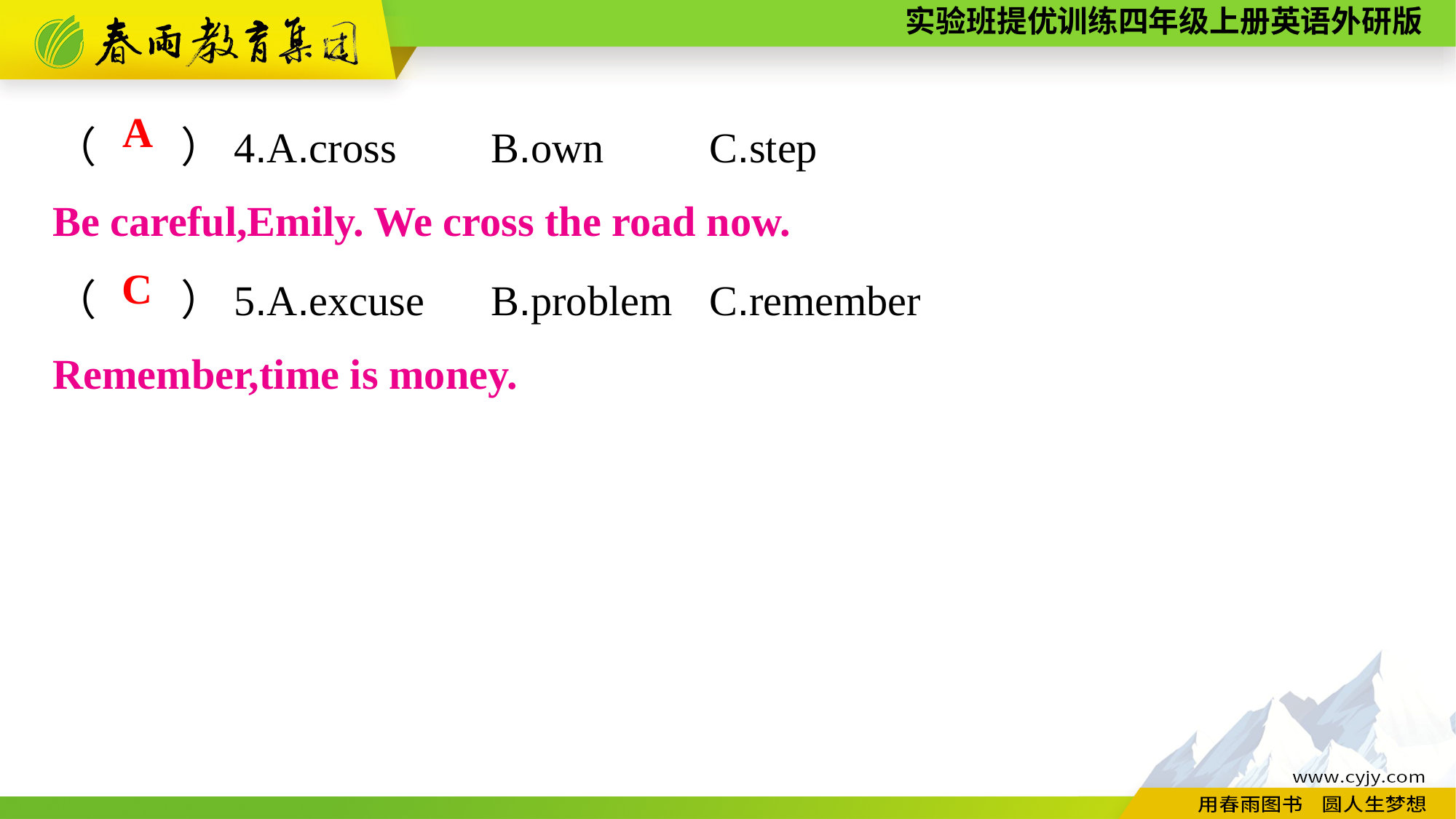

（　　）4.A.cross	B.own	C.step

（　　）5.A.excuse	B.problem	C.remember
 A
Be careful,Emily. We cross the road now.
C
Remember,time is money.